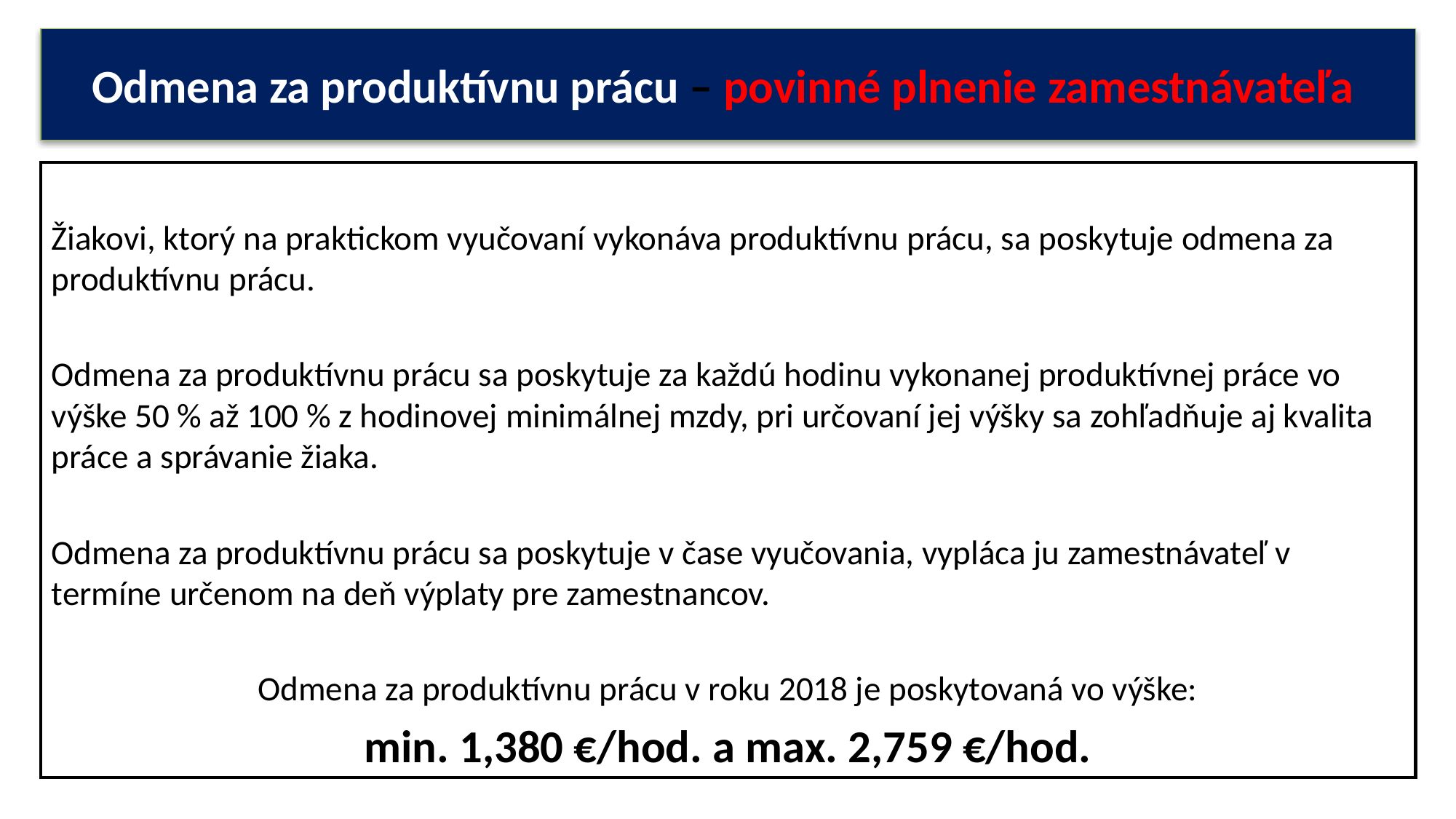

# Odmena za produktívnu prácu – povinné plnenie zamestnávateľa

Žiakovi, ktorý na praktickom vyučovaní vykonáva produktívnu prácu, sa poskytuje odmena za produktívnu prácu.

Odmena za produktívnu prácu sa poskytuje za každú hodinu vykonanej produktívnej práce vo výške 50 % až 100 % z hodinovej minimálnej mzdy, pri určovaní jej výšky sa zohľadňuje aj kvalita práce a správanie žiaka.

Odmena za produktívnu prácu sa poskytuje v čase vyučovania, vypláca ju zamestnávateľ v termíne určenom na deň výplaty pre zamestnancov.

Odmena za produktívnu prácu v roku 2018 je poskytovaná vo výške:
min. 1,380 €/hod. a max. 2,759 €/hod.